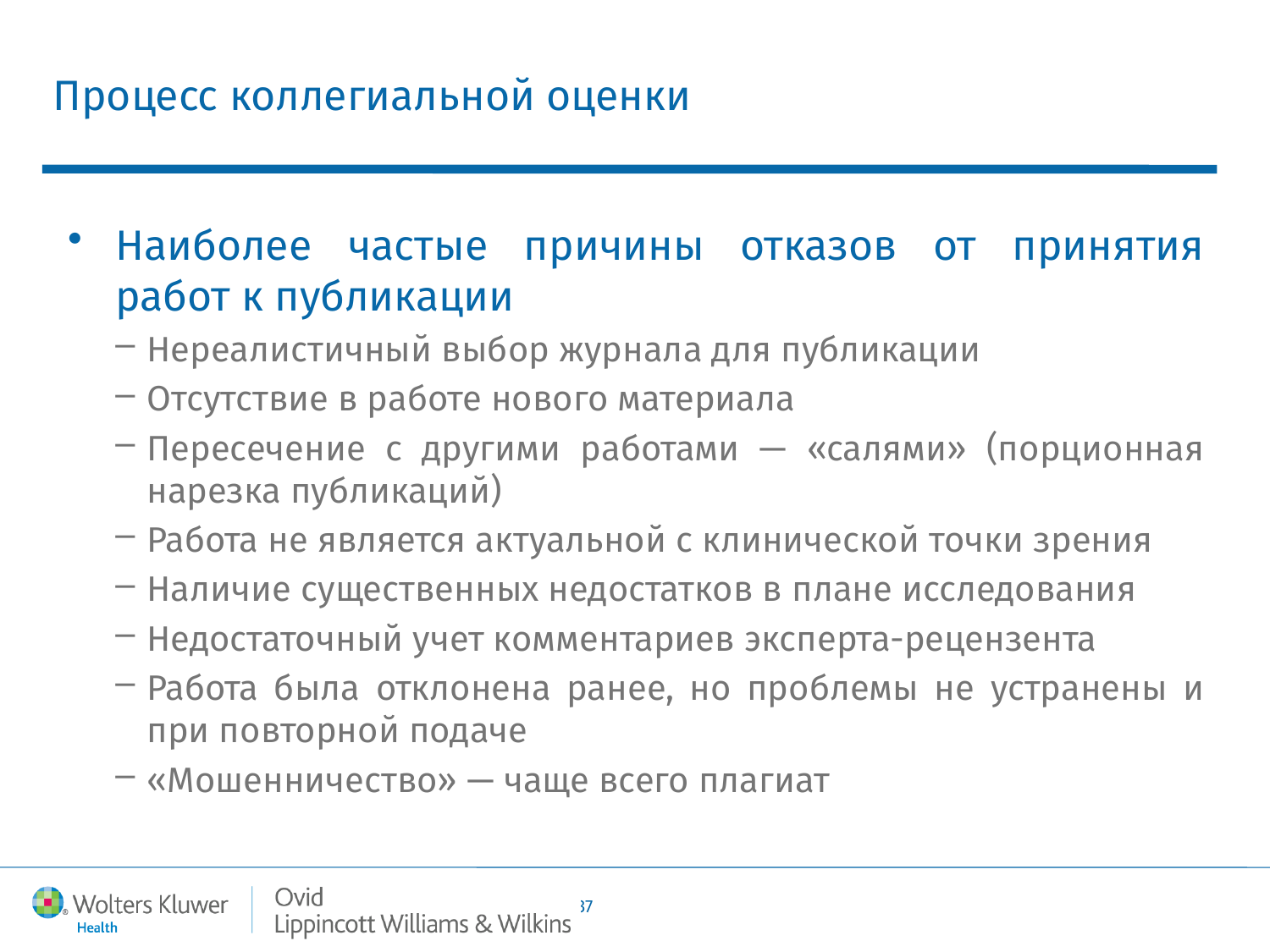

# Процесс коллегиальной оценки
Наиболее частые причины отказов от принятия работ к публикации
Нереалистичный выбор журнала для публикации
Отсутствие в работе нового материала
Пересечение с другими работами — «салями» (порционная нарезка публикаций)
Работа не является актуальной с клинической точки зрения
Наличие существенных недостатков в плане исследования
Недостаточный учет комментариев эксперта-рецензента
Работа была отклонена ранее, но проблемы не устранены и при повторной подаче
«Мошенничество» — чаще всего плагиат